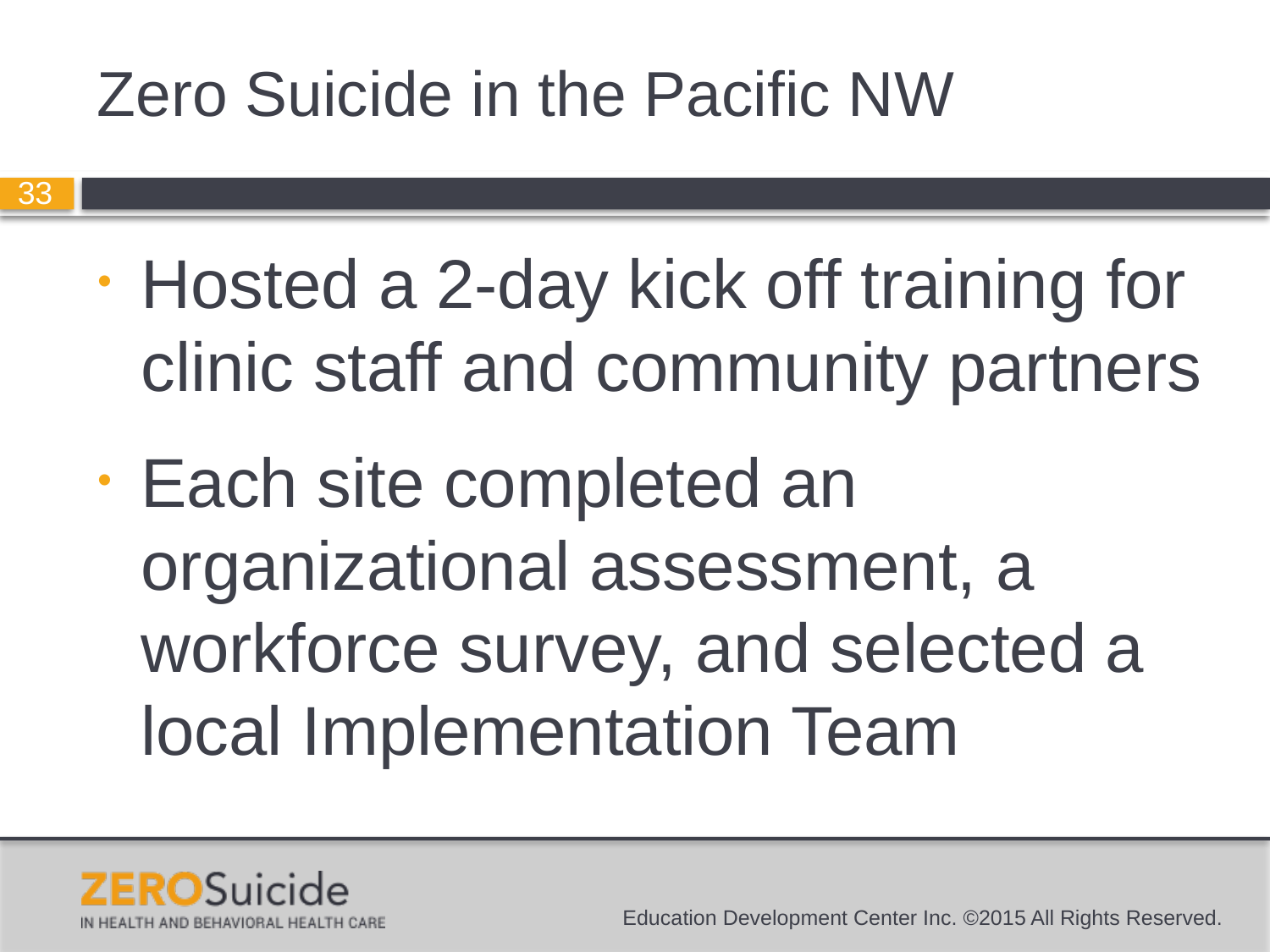

# Zero Suicide in the Pacific NW
Hosted a 2-day kick off training for clinic staff and community partners
Each site completed an organizational assessment, a workforce survey, and selected a local Implementation Team